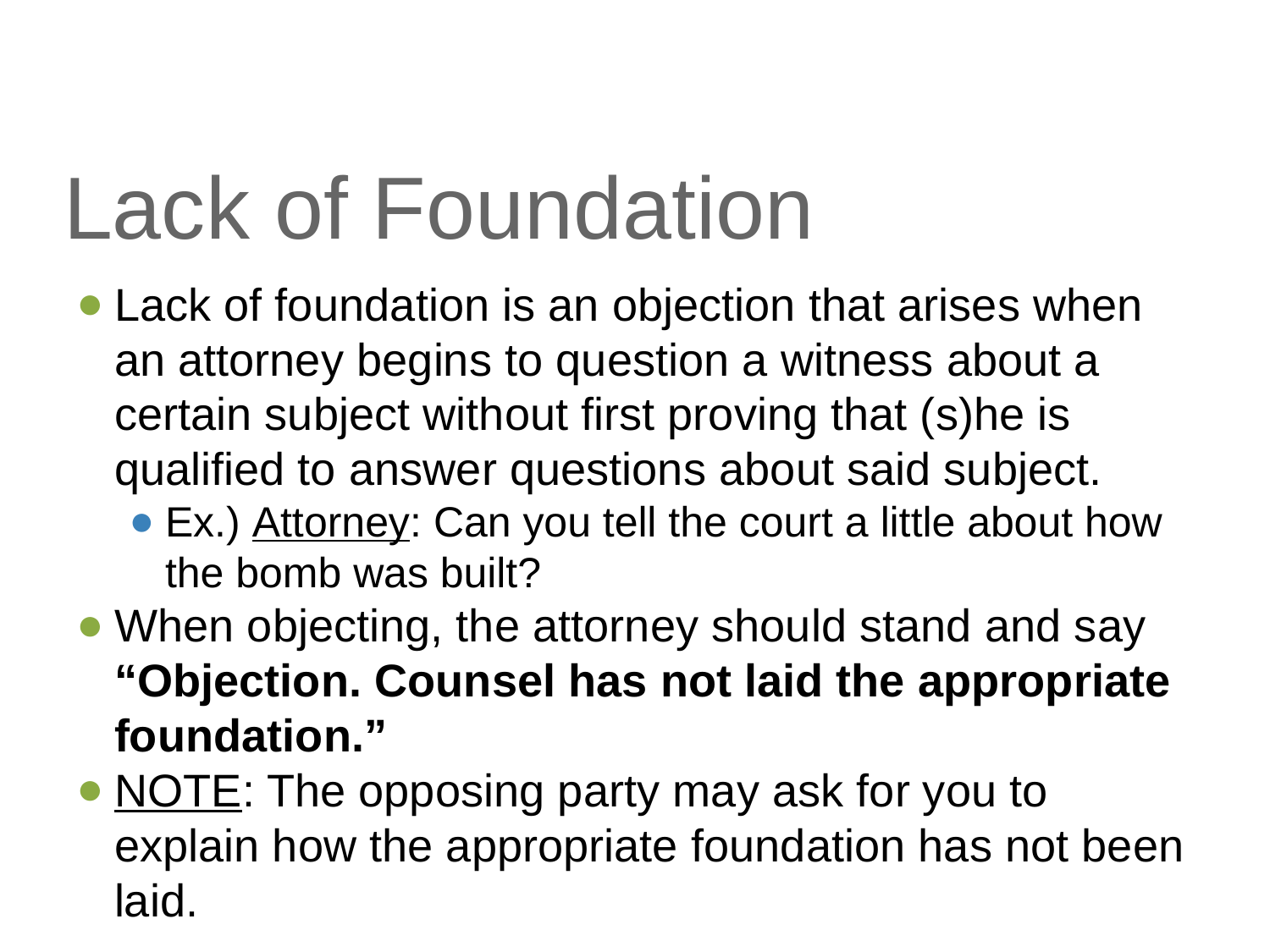

# Lack of Foundation
Lack of foundation is an objection that arises when an attorney begins to question a witness about a certain subject without first proving that (s)he is qualified to answer questions about said subject.
Ex.) Attorney: Can you tell the court a little about how the bomb was built?
When objecting, the attorney should stand and say “Objection. Counsel has not laid the appropriate foundation.”
NOTE: The opposing party may ask for you to explain how the appropriate foundation has not been laid.